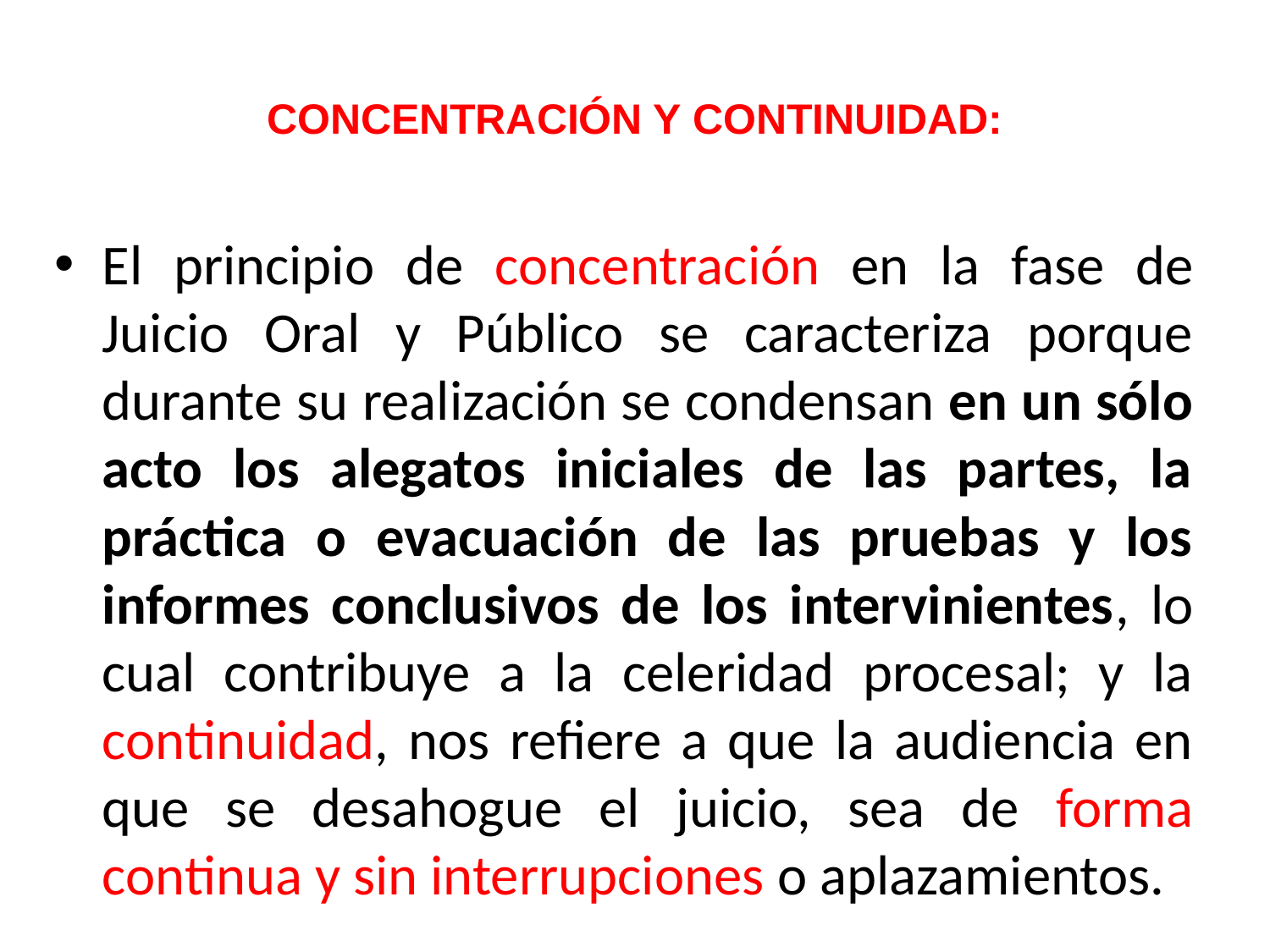

# CONCENTRACIÓN Y CONTINUIDAD:
El principio de concentración en la fase de Juicio Oral y Público se caracteriza porque durante su realización se condensan en un sólo acto los alegatos iniciales de las partes, la práctica o evacuación de las pruebas y los informes conclusivos de los intervinientes, lo cual contribuye a la celeridad procesal; y la continuidad, nos refiere a que la audiencia en que se desahogue el juicio, sea de forma continua y sin interrupciones o aplazamientos.